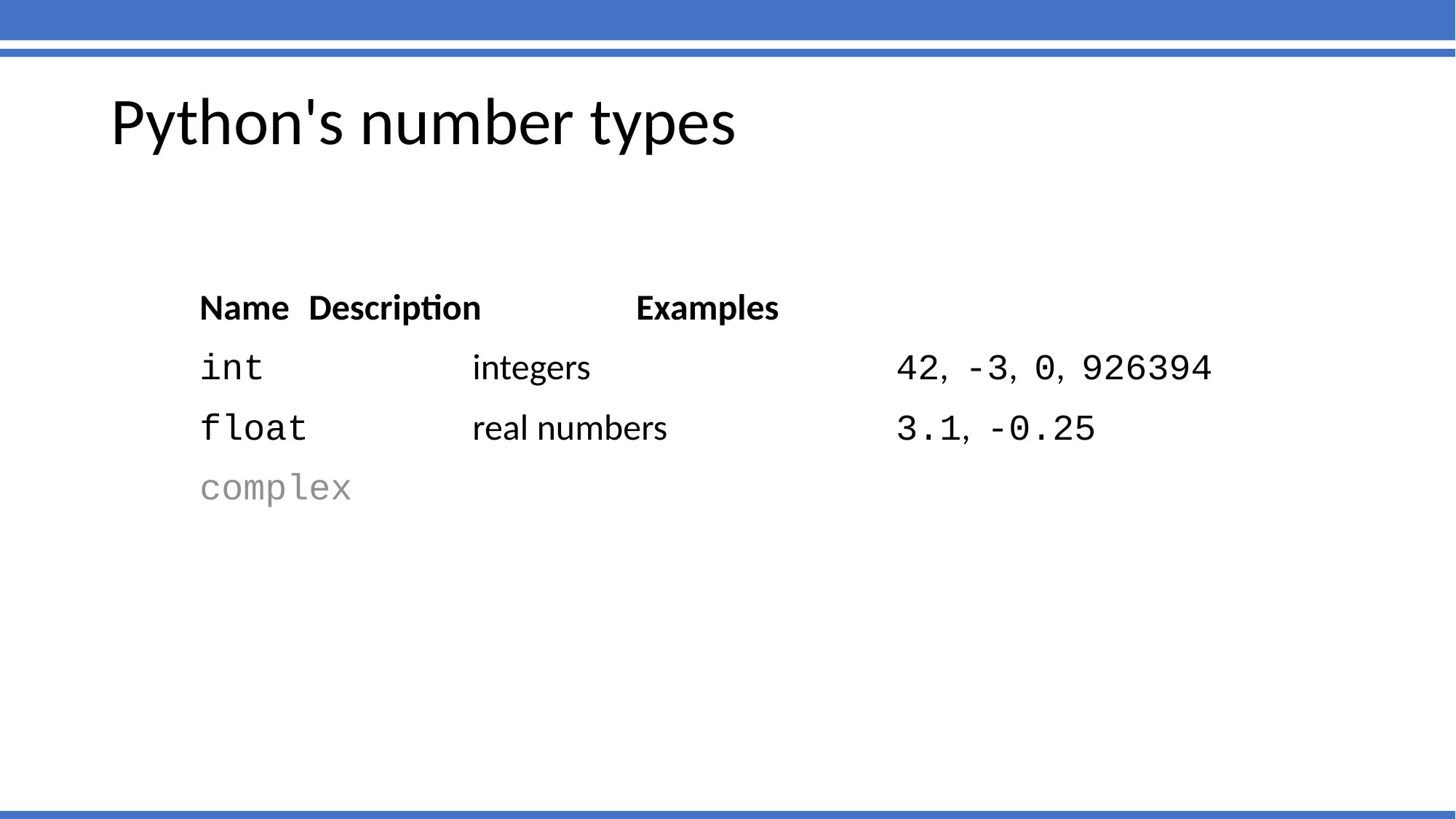

Python's number types

	Name	Description		Examples
int	integers		42,  -3,  0,  926394
float	real numbers		3.1,  -0.25
complex